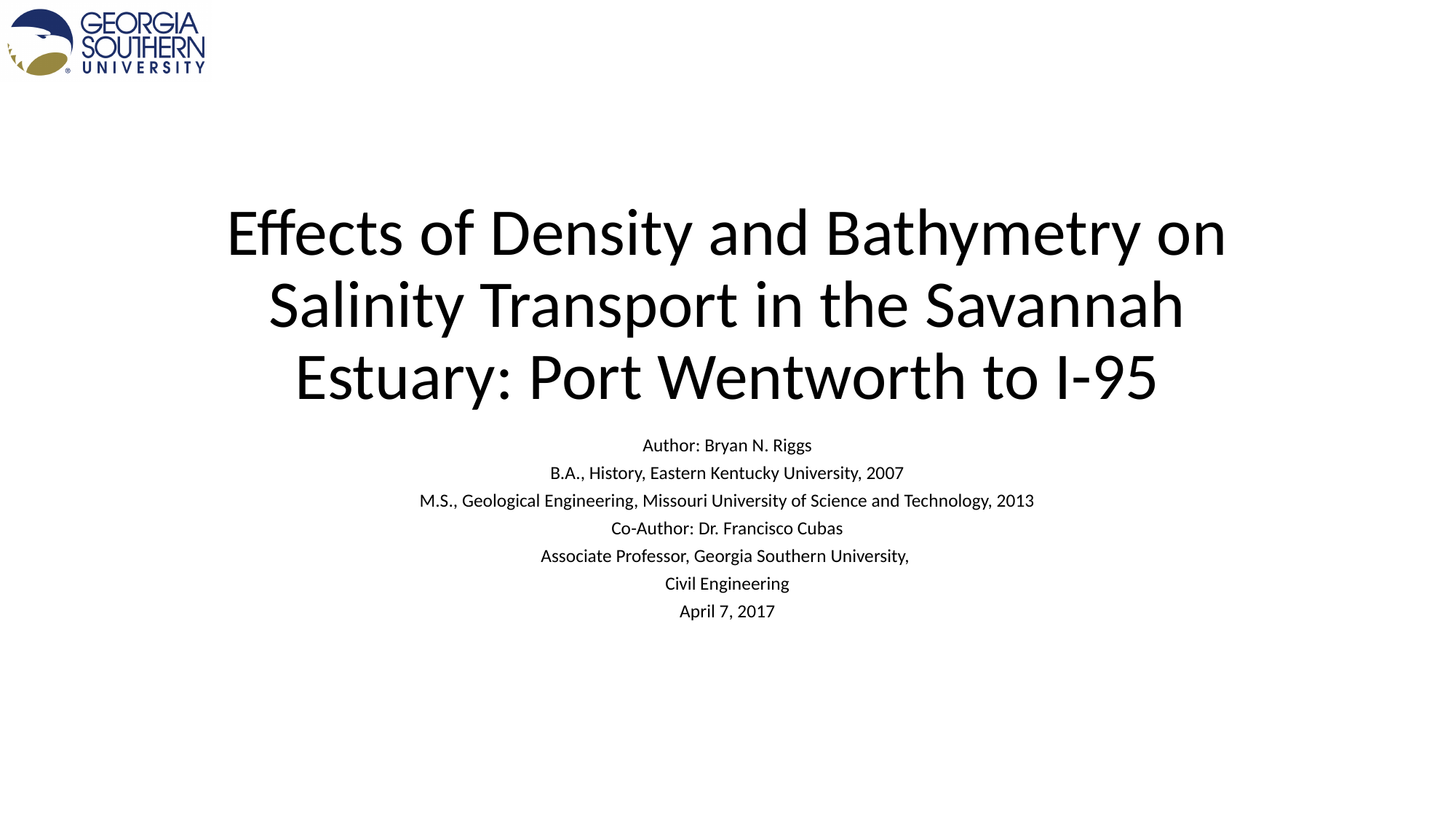

# Effects of Density and Bathymetry on Salinity Transport in the Savannah Estuary: Port Wentworth to I-95
Author: Bryan N. Riggs
B.A., History, Eastern Kentucky University, 2007
M.S., Geological Engineering, Missouri University of Science and Technology, 2013
Co-Author: Dr. Francisco Cubas
Associate Professor, Georgia Southern University,
Civil Engineering
April 7, 2017